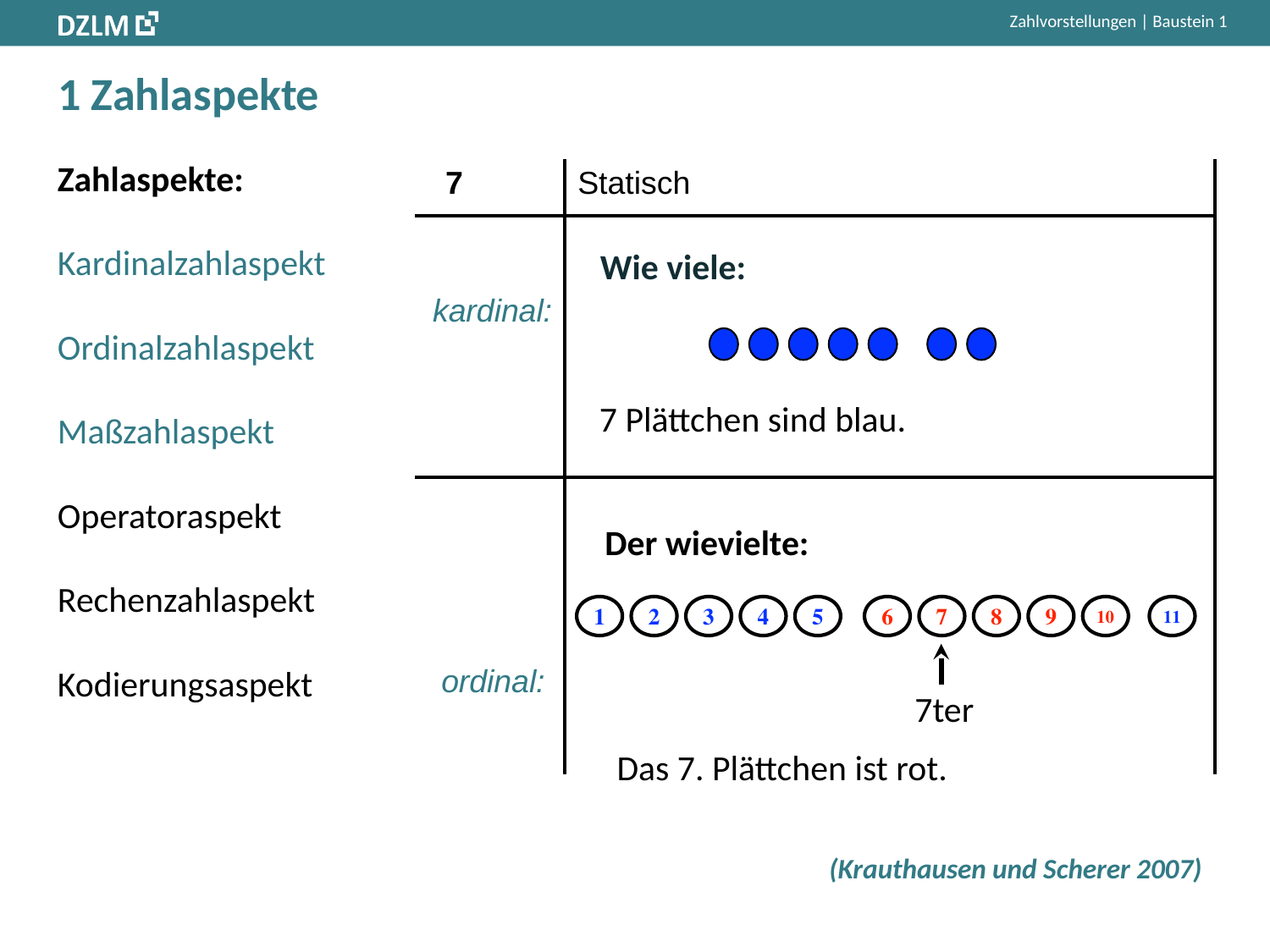

# 1 Zahlaspekte
Zahlaspekte:
Kardinalzahlaspekt
Ordinalzahlaspekt
Maßzahlaspekt
Operatoraspekt
Rechenzahlaspekt
Kodierungsaspekt

(Krauthausen und Scherer 2007)

| 7 | Statisch |
| --- | --- |
| kardinal: |  |
|  |  |
Wie viele:

7 Plättchen sind blau.
Der wievielte:
1
2
3
4
5
6
7
8
9
10
11

7ter
ordinal:
 Das 7. Plättchen ist rot.